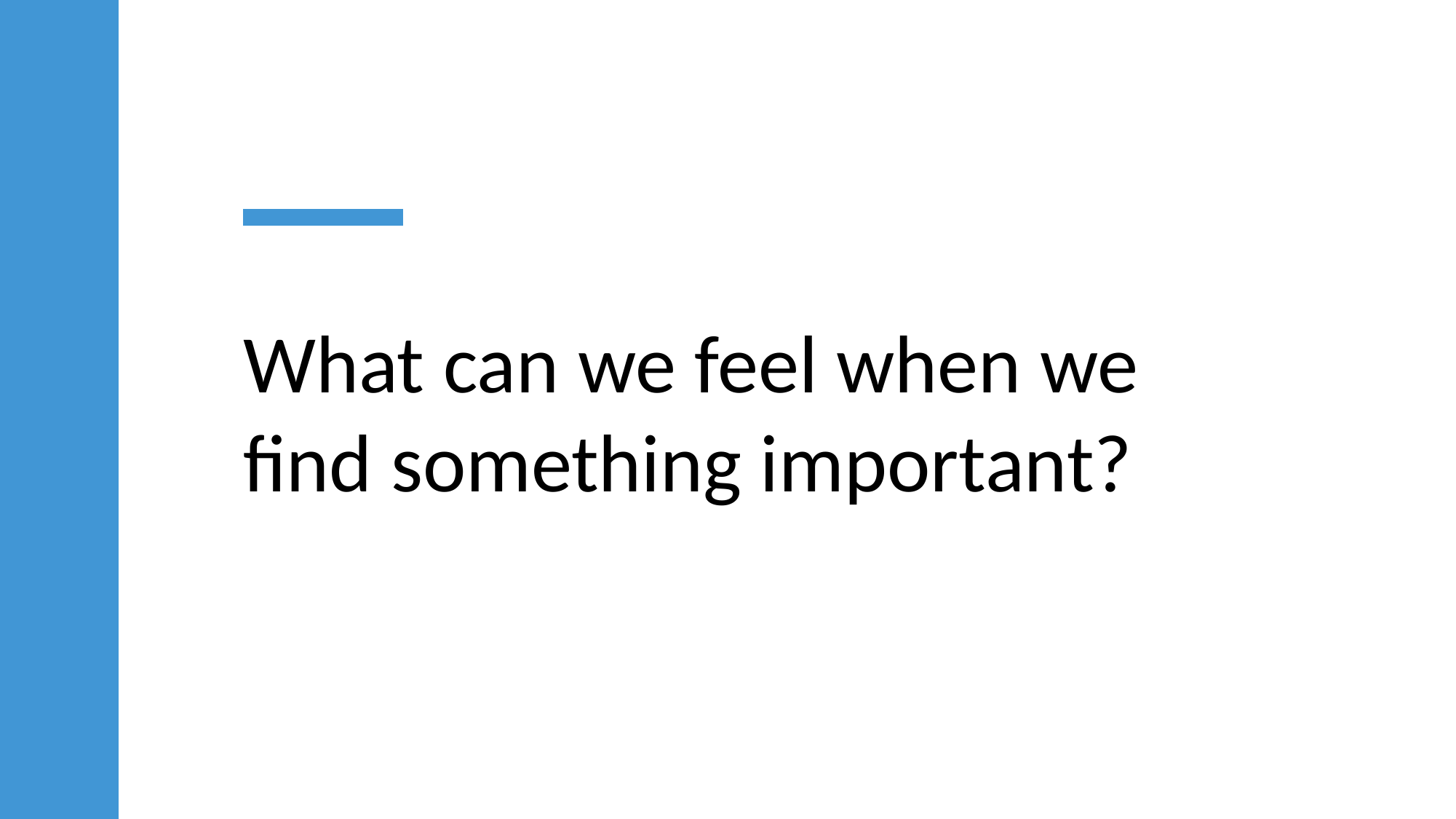

# What can we feel when we find something important?